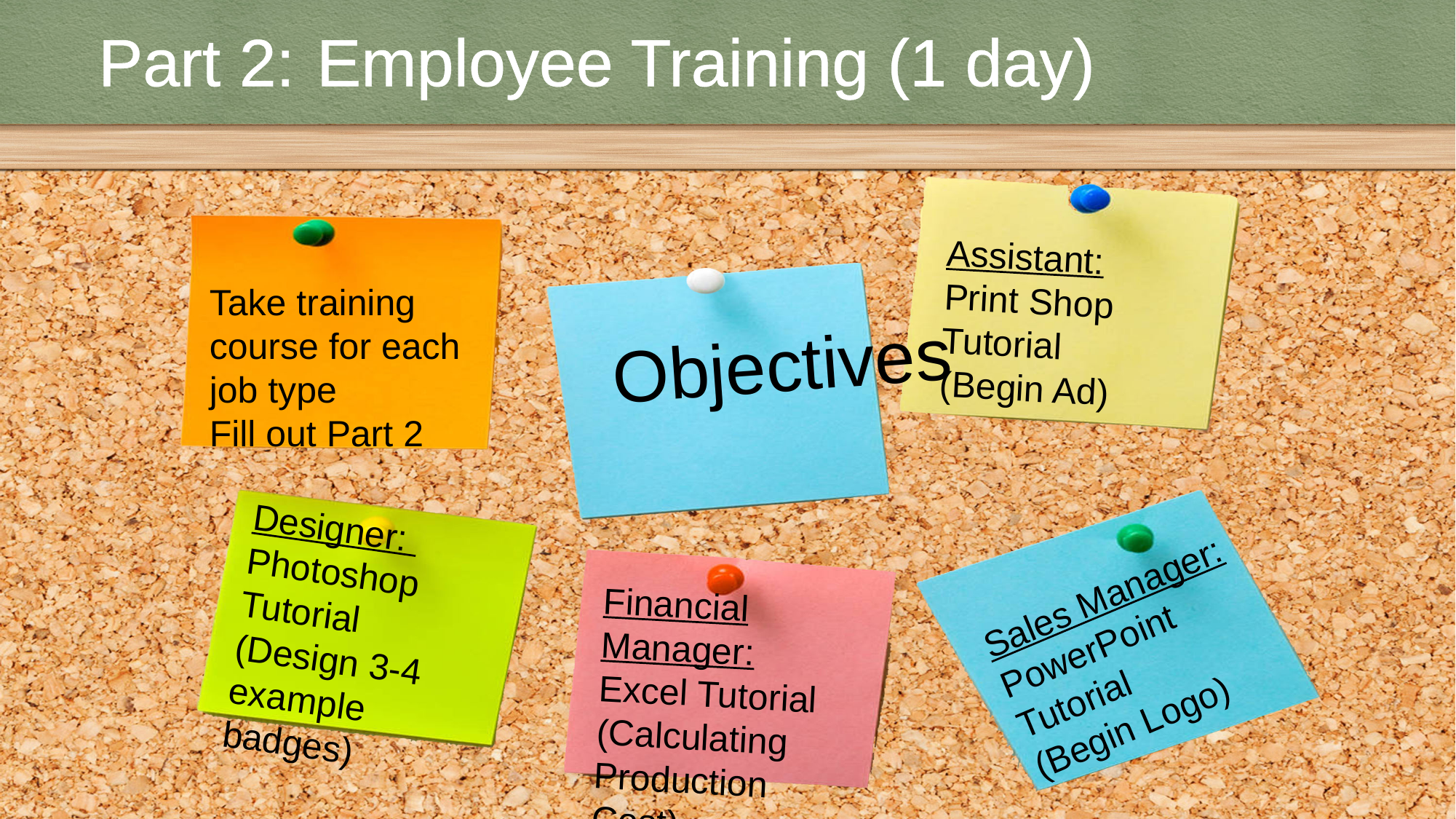

# Part 2:	Employee Training (1 day)
Assistant:
Print Shop Tutorial
(Begin Ad)
Take training course for each job type
Fill out Part 2
Objectives
Designer:
Photoshop Tutorial
(Design 3-4 example badges)
Sales Manager:
PowerPoint Tutorial
(Begin Logo)
Financial Manager:
Excel Tutorial
(Calculating Production Cost)